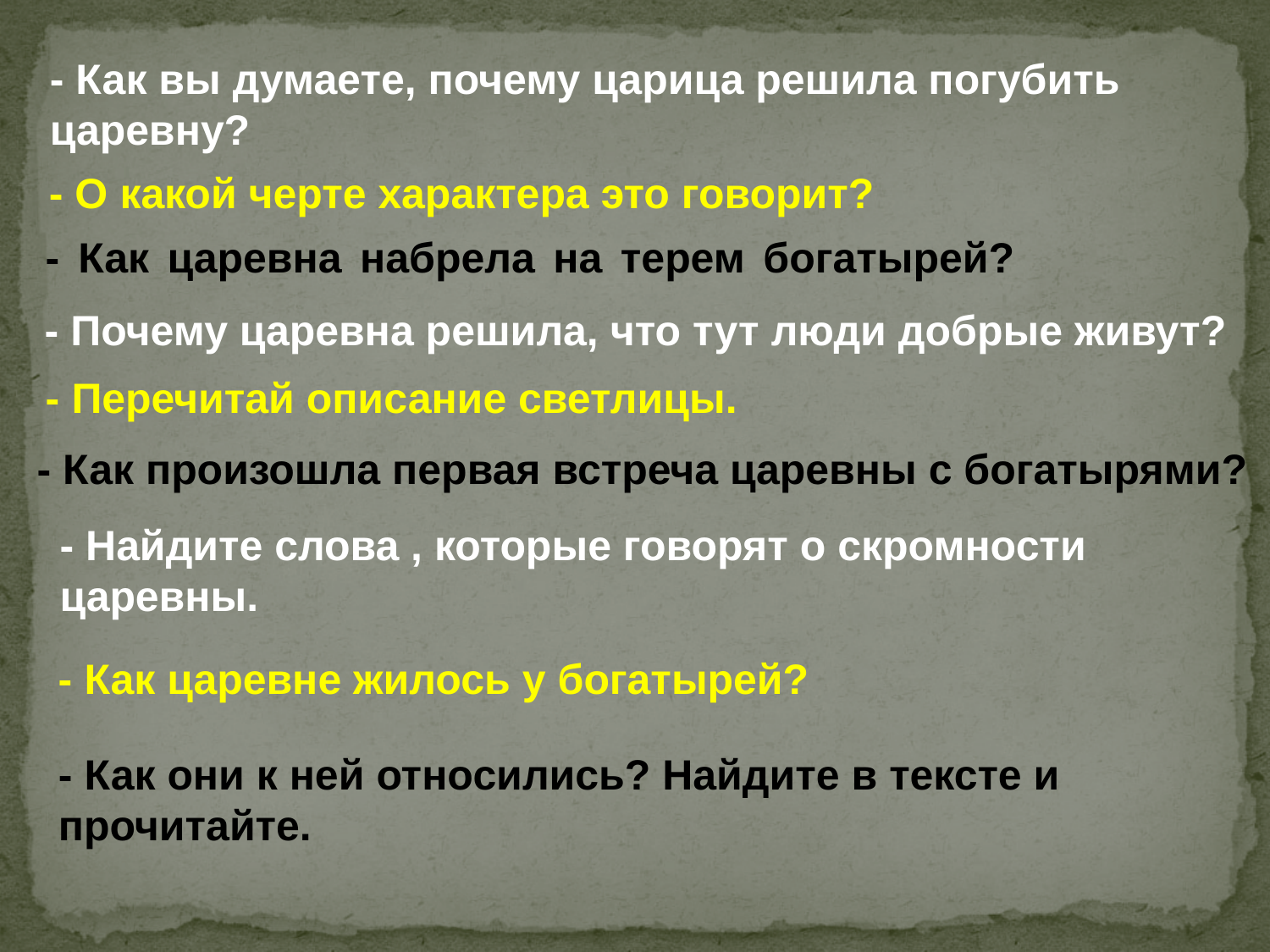

# - Как вы думаете, почему царица решила погубить царевну?
- О какой черте характера это говорит?
- Как царевна набрела на терем богатырей?
- Почему царевна решила, что тут люди добрые живут?
- Перечитай описание светлицы.
- Как произошла первая встреча царевны с богатырями?
- Найдите слова , которые говорят о скромности царевны.
- Как царевне жилось у богатырей?
- Как они к ней относились? Найдите в тексте и прочитайте.